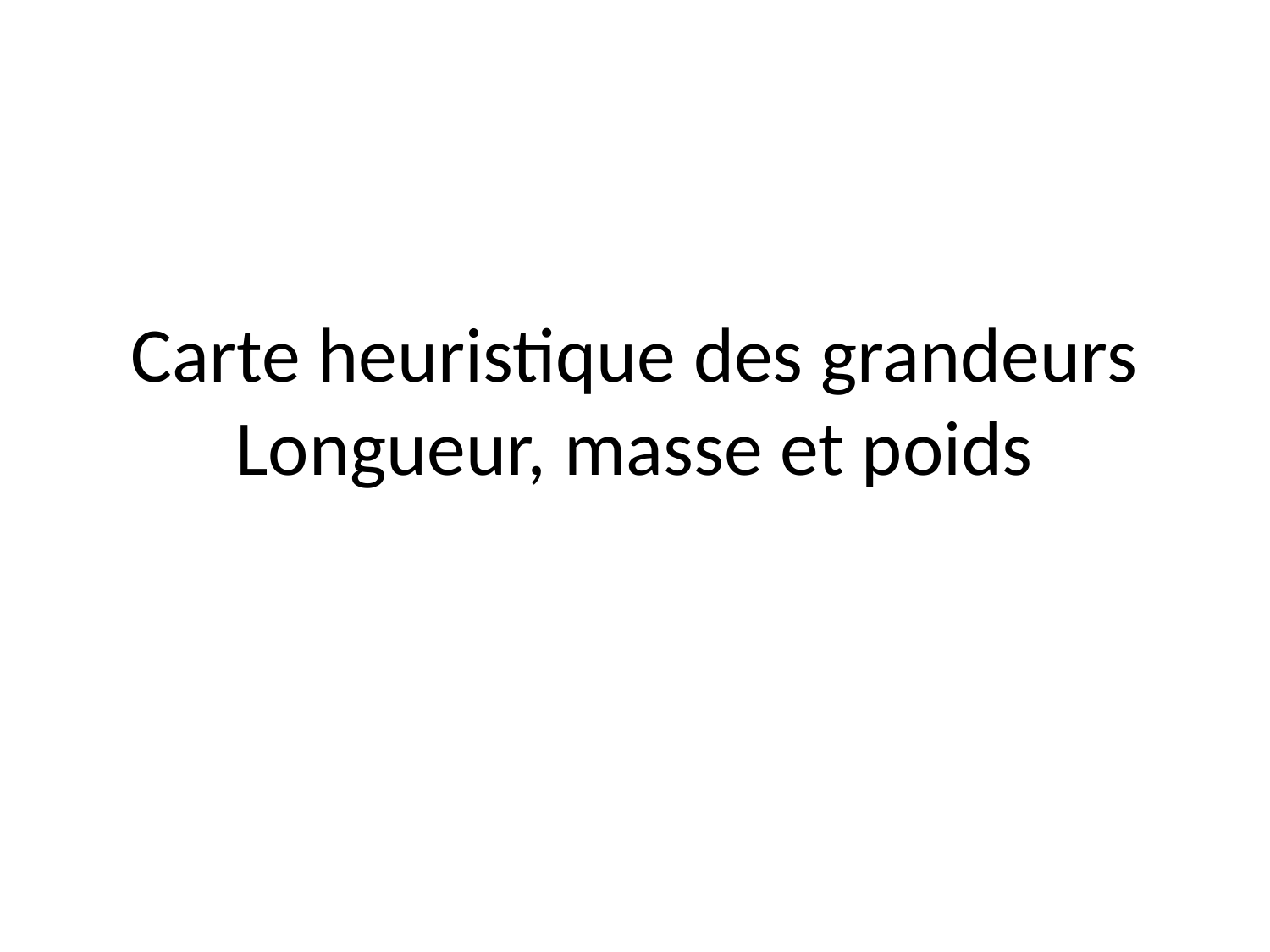

# Carte heuristique des grandeurs Longueur, masse et poids